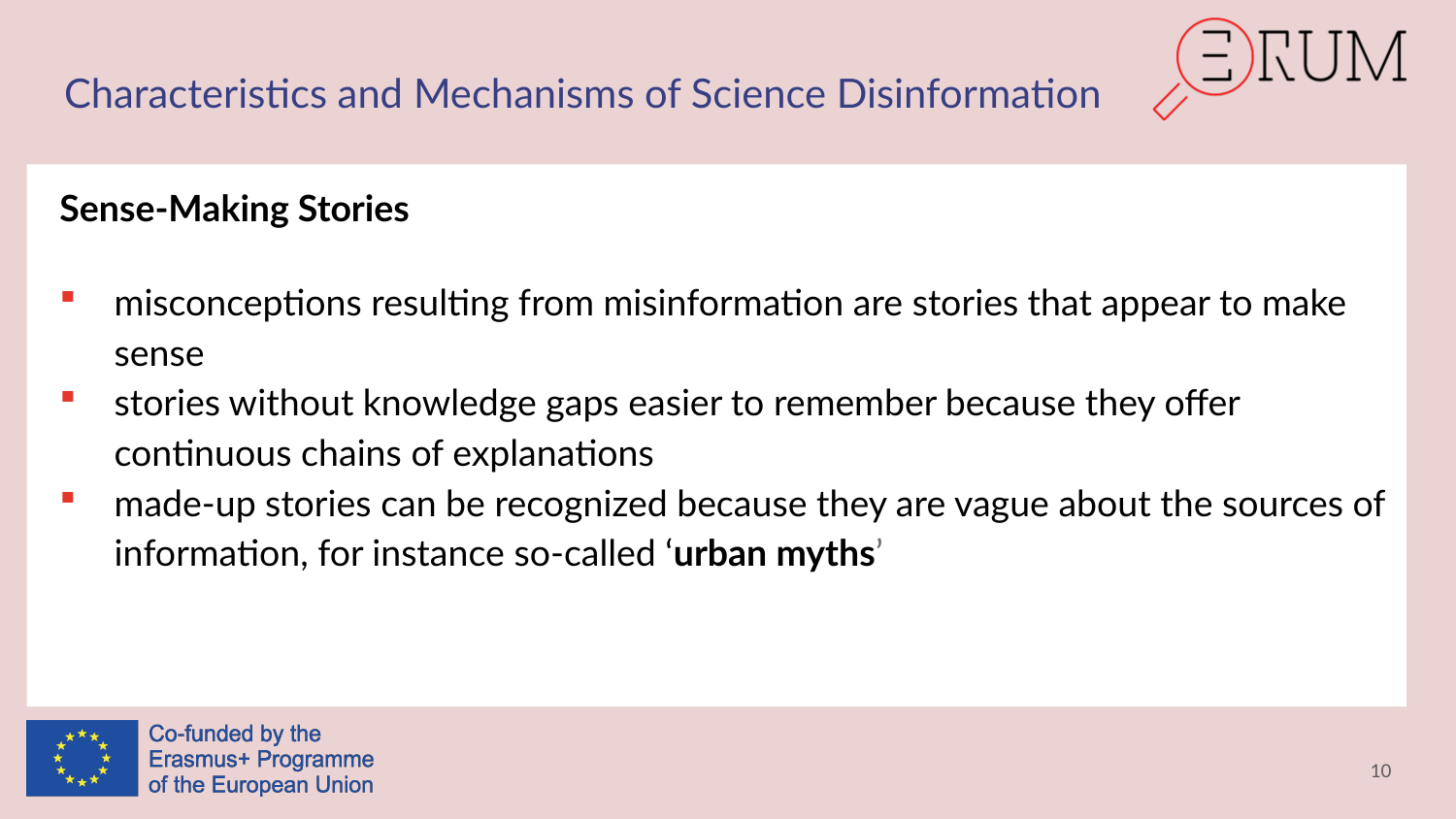

# Characteristics and Mechanisms of Science Disinformation
Sense-Making Stories
misconceptions resulting from misinformation are stories that appear to make sense
stories without knowledge gaps easier to remember because they offer continuous chains of explanations
made-up stories can be recognized because they are vague about the sources of information, for instance so-called ‘urban myths’

10